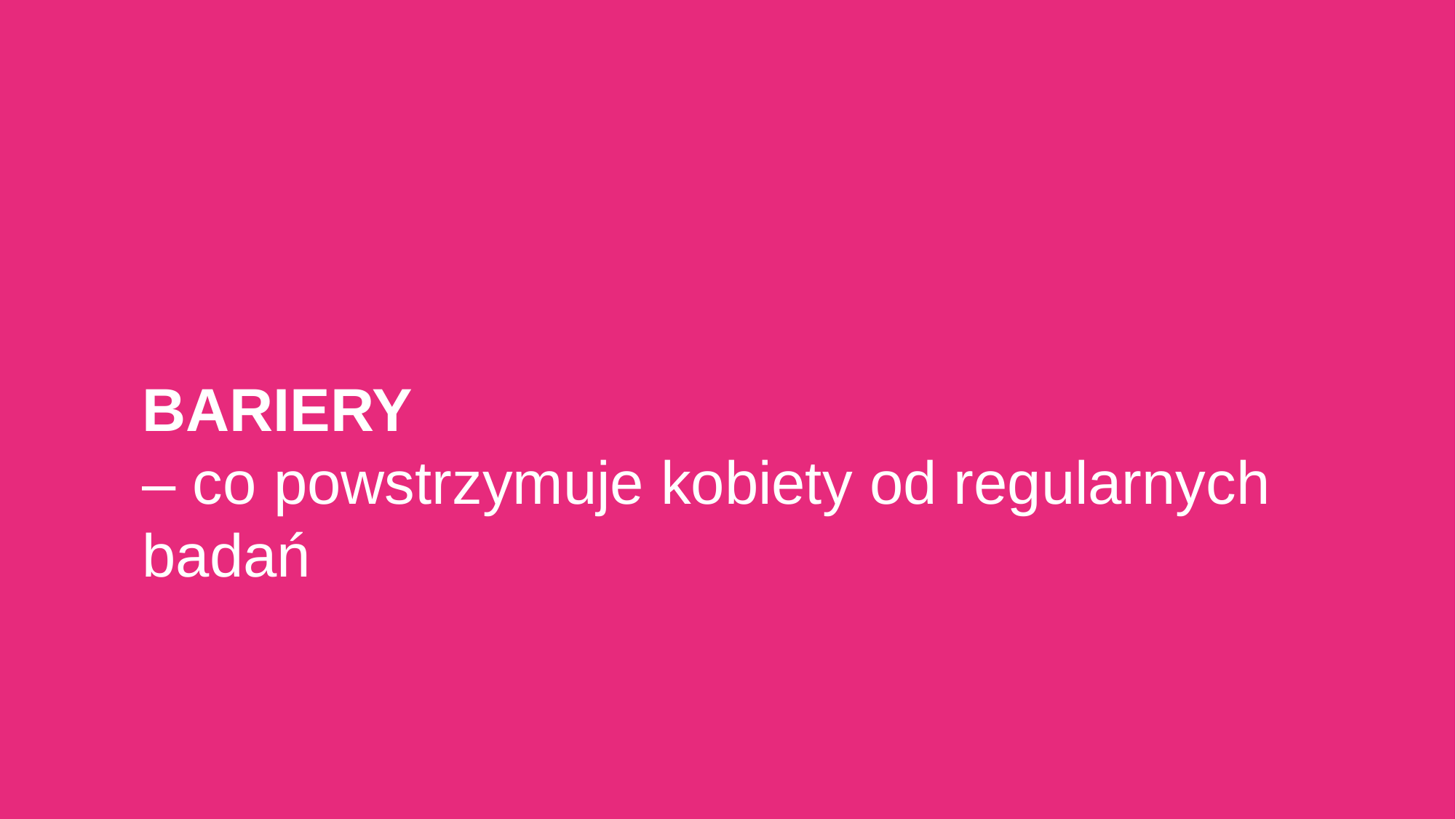

BARIERY
– co powstrzymuje kobiety od regularnych badań